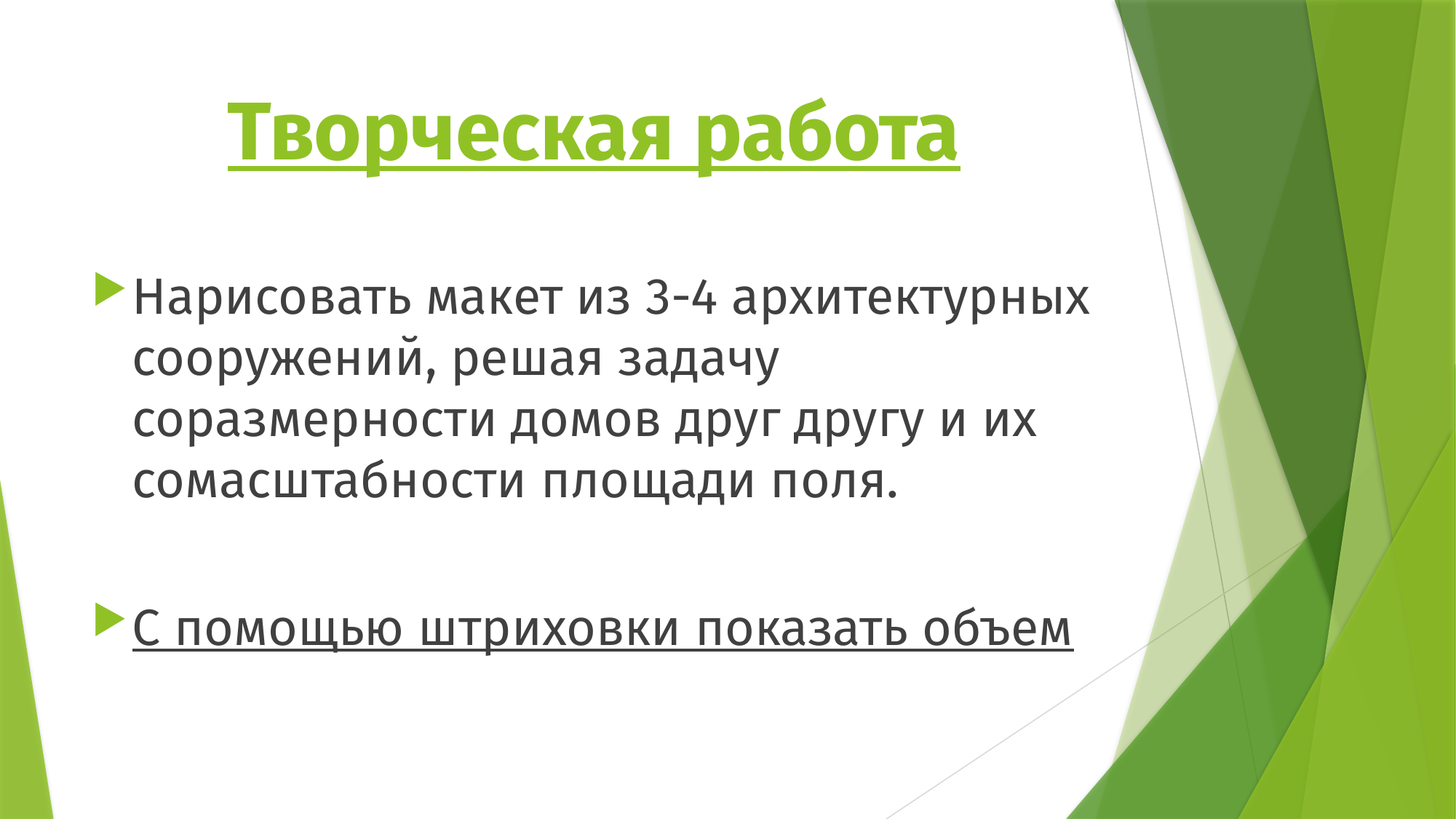

# Творческая работа
Нарисовать макет из 3-4 архитектурных сооружений, решая задачу соразмерности домов друг другу и их сомасштабности площади поля.

С помощью штриховки показать объем